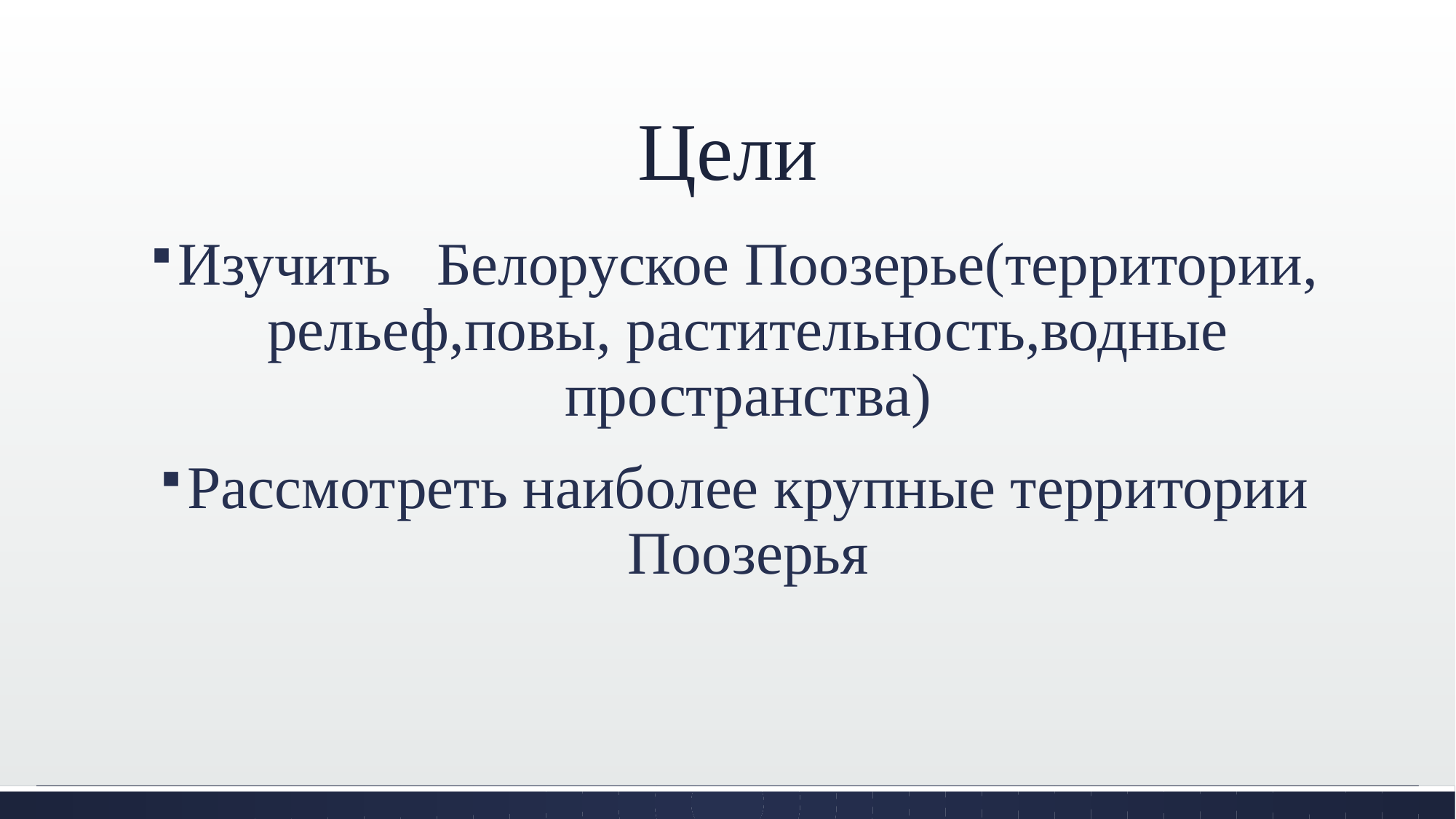

# Цели
Изучить   Белоруское Поозерье(территории, рельеф,повы, растительность,водные пространства)
Рассмотреть наиболее крупные территории Поозерья